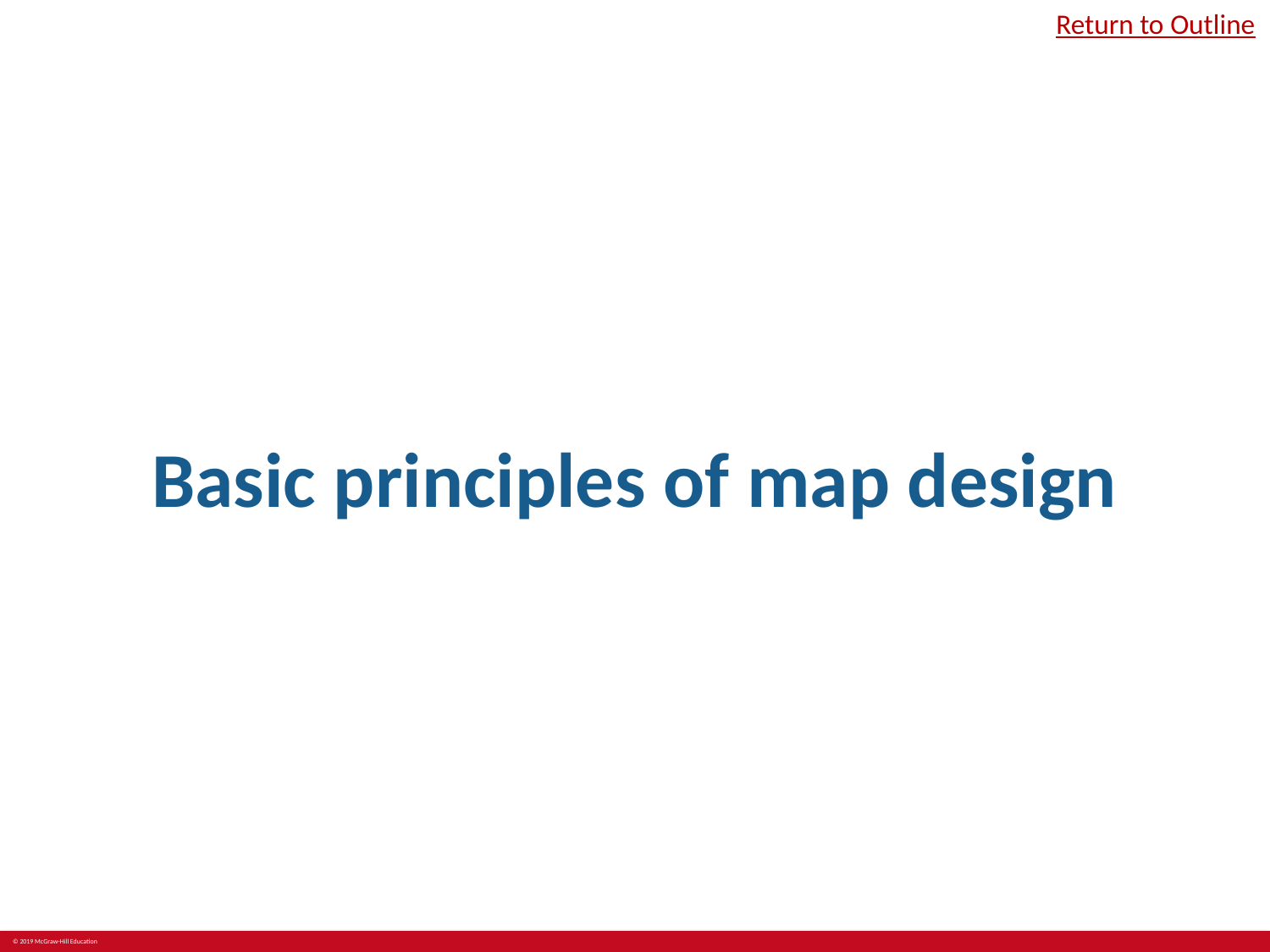

Return to Outline
# Basic principles of map design